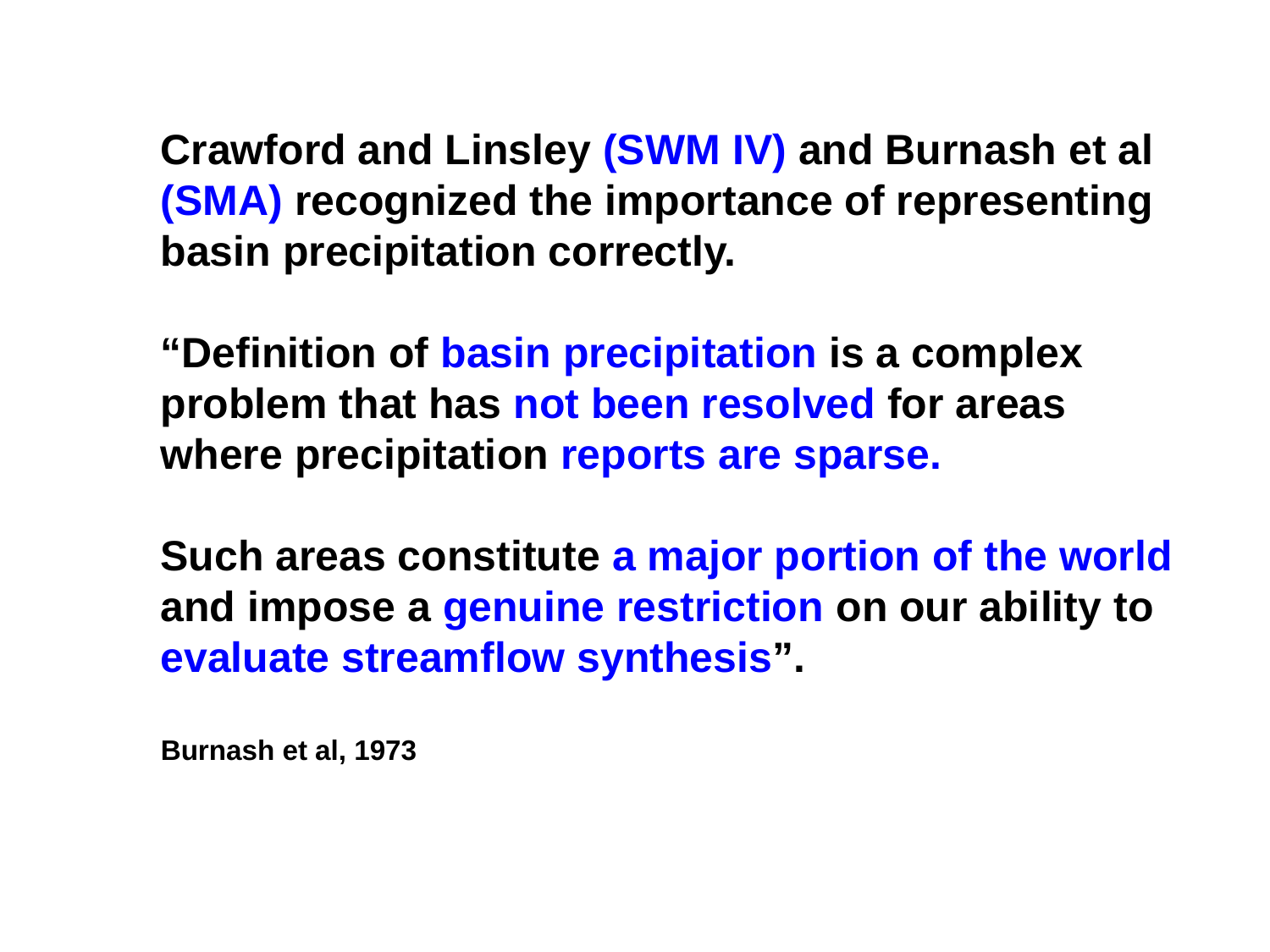

Crawford and Linsley (SWM IV) and Burnash et al (SMA) recognized the importance of representing basin precipitation correctly.

“Definition of basin precipitation is a complex problem that has not been resolved for areas
where precipitation reports are sparse.

Such areas constitute a major portion of the world and impose a genuine restriction on our ability to evaluate streamflow synthesis”.

Burnash et al, 1973